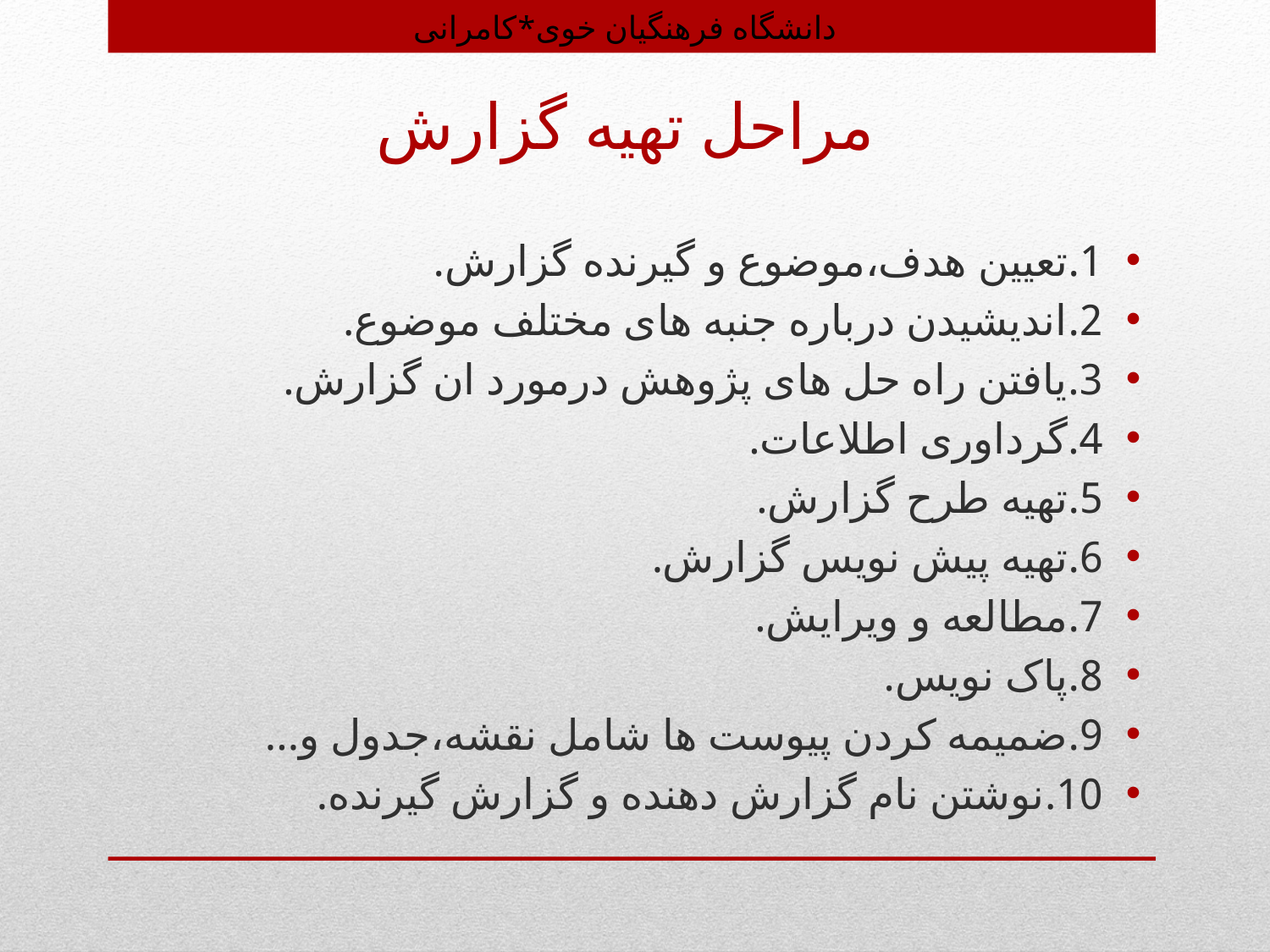

دانشگاه فرهنگیان خوی*کامرانی
# مراحل تهیه گزارش
1.تعیین هدف،موضوع و گیرنده گزارش.
2.اندیشیدن درباره جنبه های مختلف موضوع.
3.یافتن راه حل های پژوهش درمورد ان گزارش.
4.گرداوری اطلاعات.
5.تهیه طرح گزارش.
6.تهیه پیش نویس گزارش.
7.مطالعه و ویرایش.
8.پاک نویس.
9.ضمیمه کردن پیوست ها شامل نقشه،جدول و...
10.نوشتن نام گزارش دهنده و گزارش گیرنده.